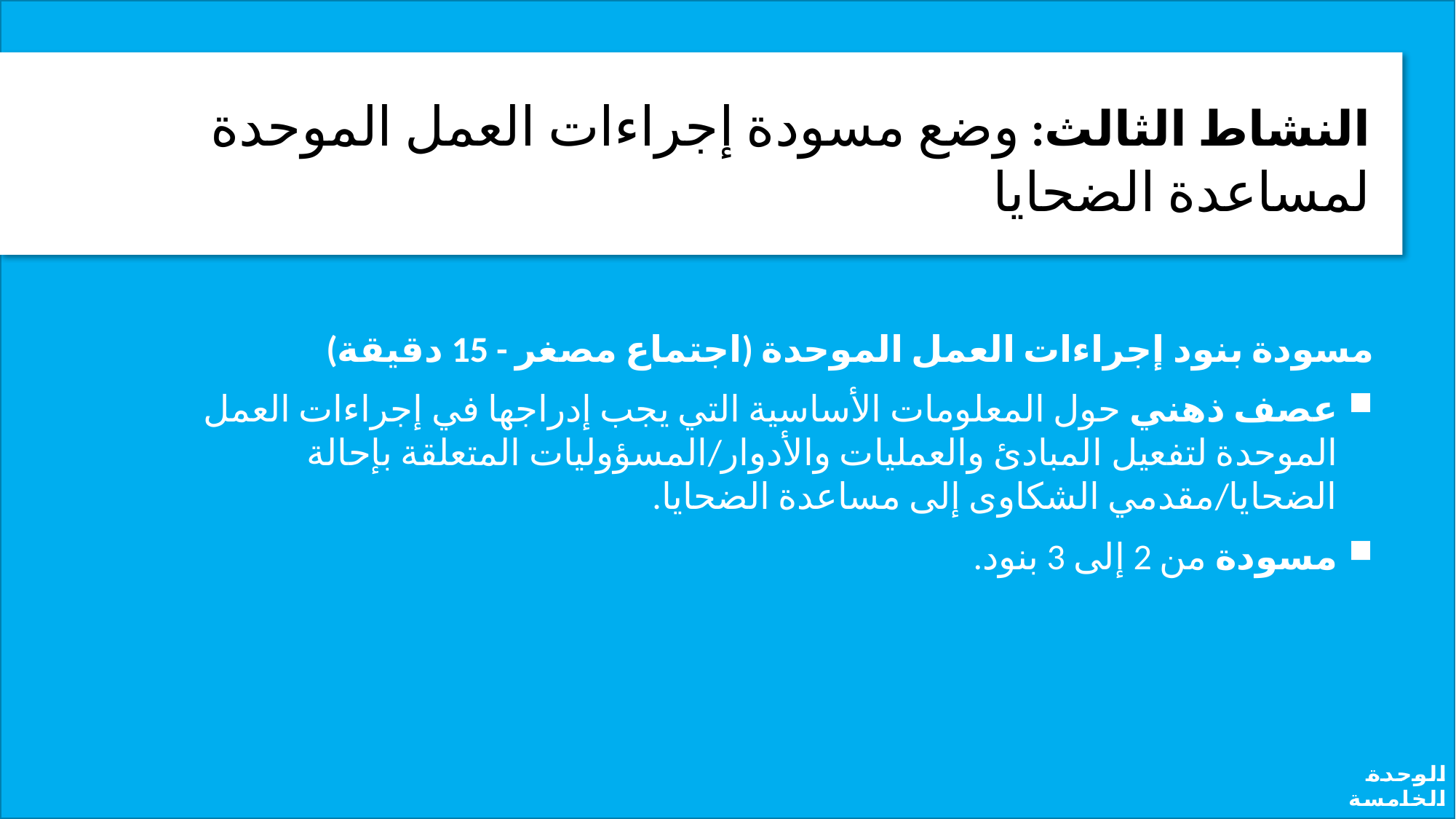

النشاط الثالث: وضع مسودة إجراءات العمل الموحدة لمساعدة الضحايا
مسودة بنود إجراءات العمل الموحدة (اجتماع مصغر - 15 دقيقة)
عصف ذهني حول المعلومات الأساسية التي يجب إدراجها في إجراءات العمل الموحدة لتفعيل المبادئ والعمليات والأدوار/المسؤوليات المتعلقة بإحالة الضحايا/مقدمي الشكاوى إلى مساعدة الضحايا.
مسودة من 2 إلى 3 بنود.
الوحدة الخامسة